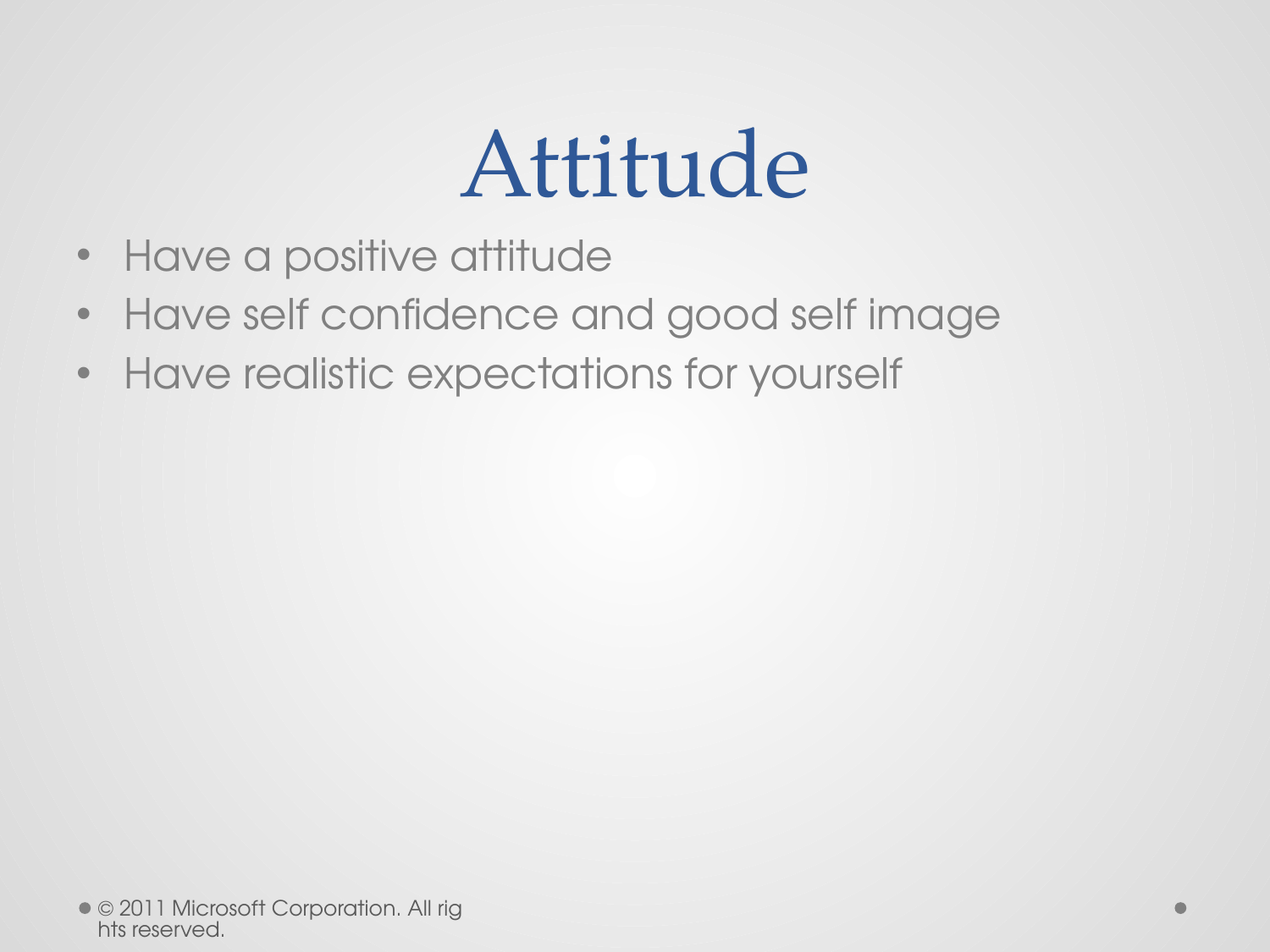

# Attitude
Have a positive attitude
Have self confidence and good self image
Have realistic expectations for yourself
© 2011 Microsoft Corporation. All rights reserved.